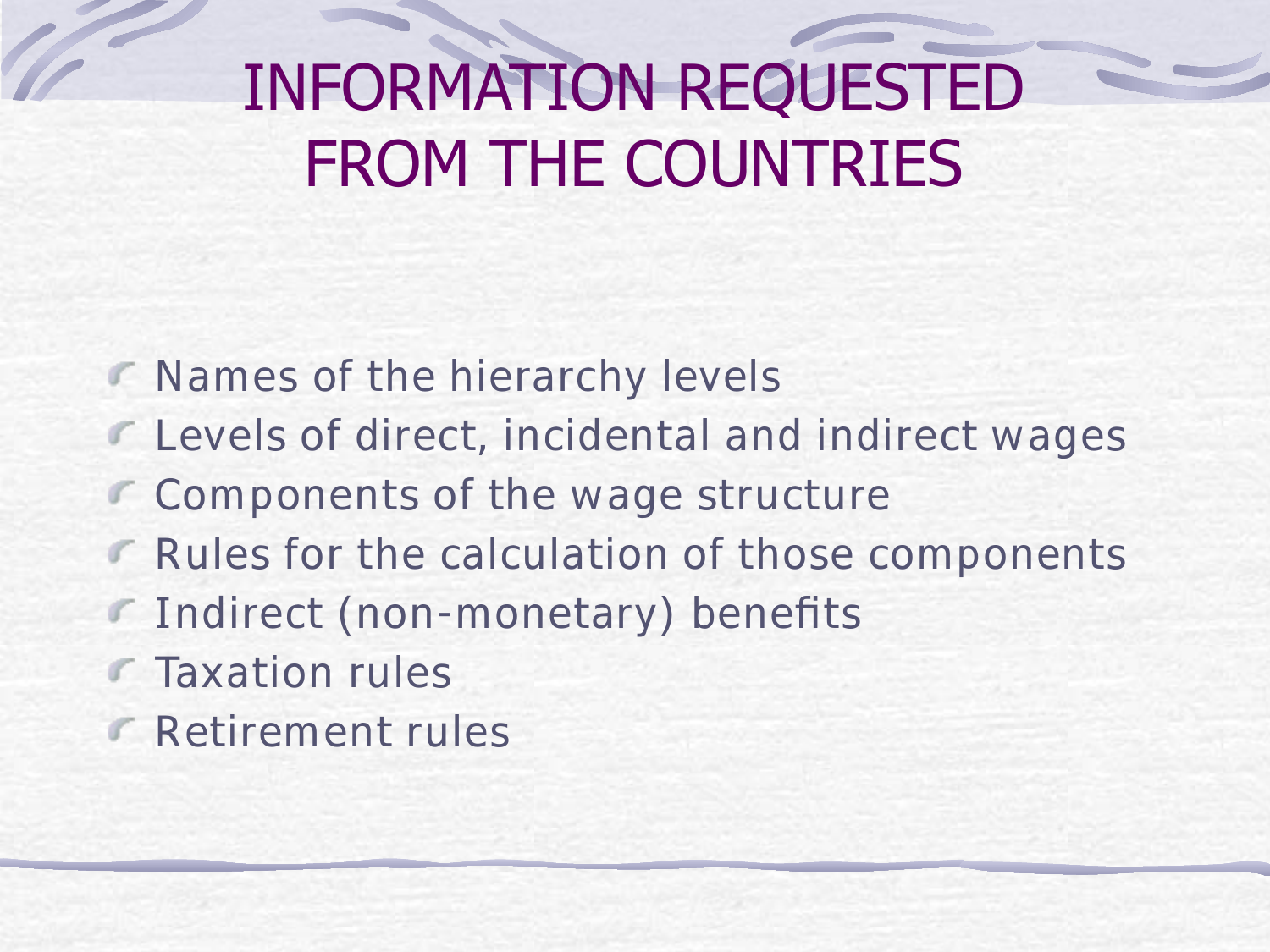

# INFORMATION REQUESTED FROM THE COUNTRIES

Names of the hierarchy levels
Levels of direct, incidental and indirect wages
Components of the wage structure
Rules for the calculation of those components
Indirect (non-monetary) benefits
Taxation rules
Retirement rules